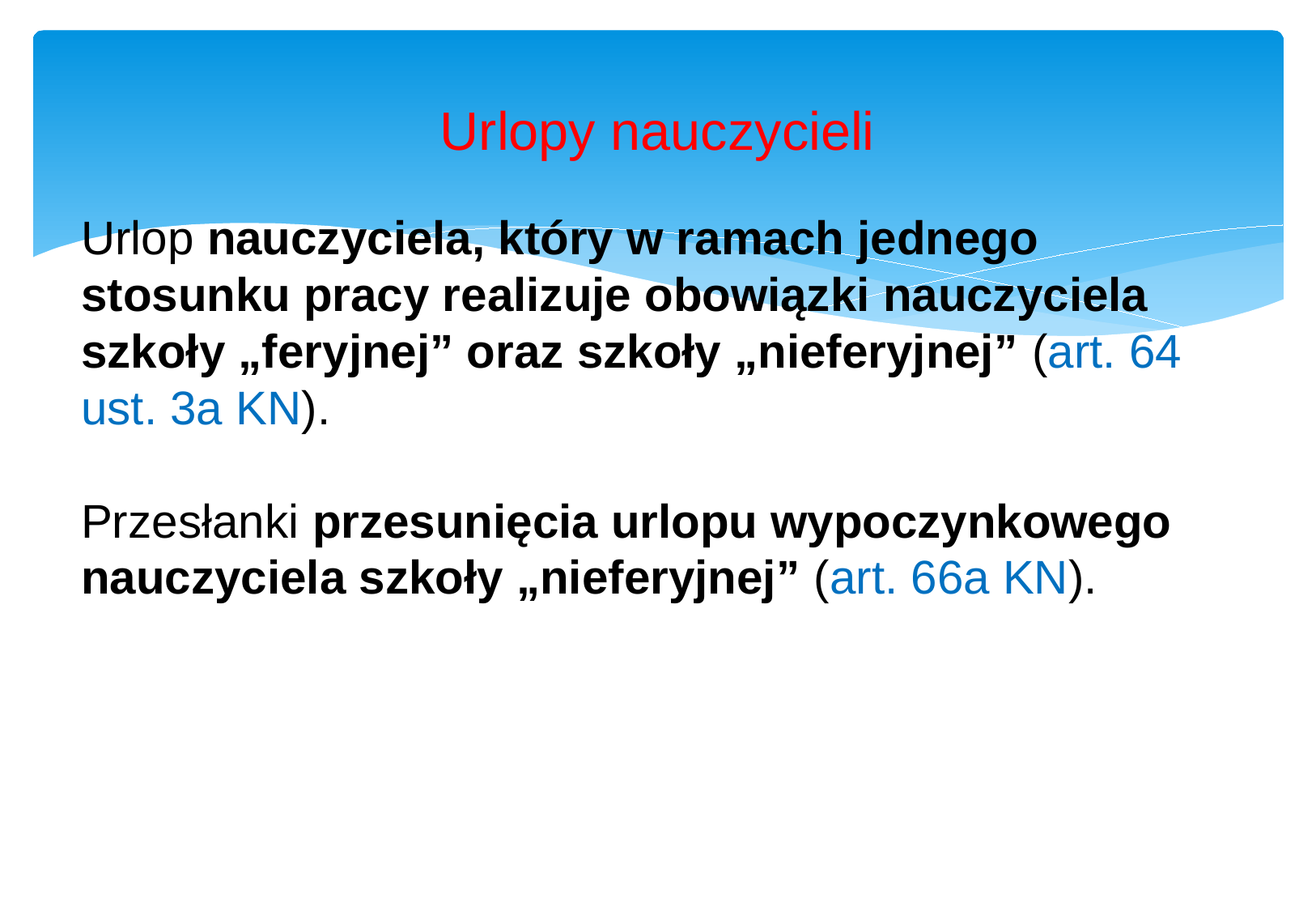

# Urlopy nauczycieli

Urlop nauczyciela, który w ramach jednego stosunku pracy realizuje obowiązki nauczyciela szkoły „feryjnej” oraz szkoły „nieferyjnej” (art. 64 ust. 3a KN).

Przesłanki przesunięcia urlopu wypoczynkowego nauczyciela szkoły „nieferyjnej” (art. 66a KN).